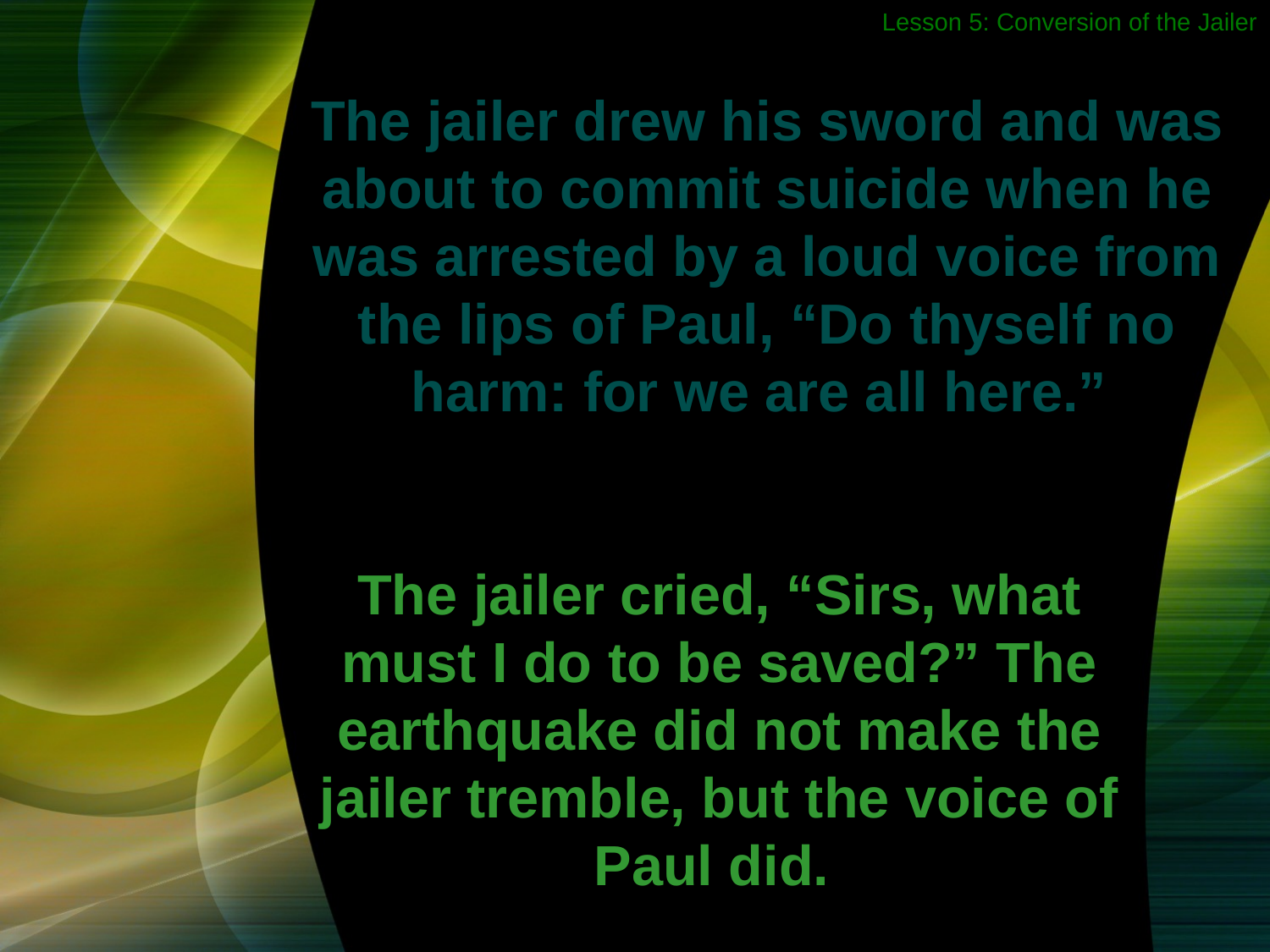

Lesson 5: Conversion of the Jailer
The jailer drew his sword and was about to commit suicide when he was arrested by a loud voice from the lips of Paul, “Do thyself no harm: for we are all here.”
The jailer cried, “Sirs, what must I do to be saved?” The
earthquake did not make the jailer tremble, but the voice of Paul did.